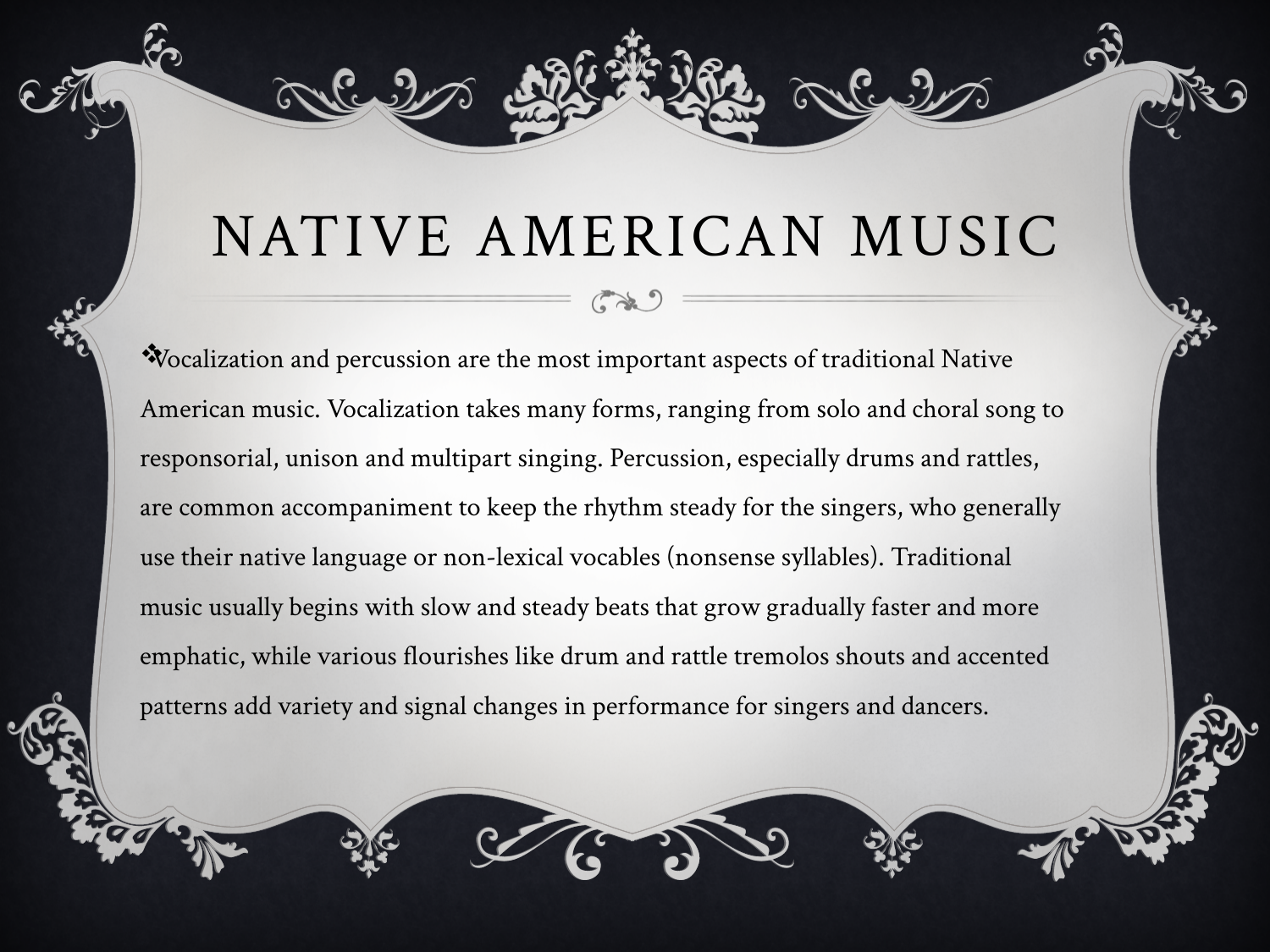

# Native American Music
Vocalization and percussion are the most important aspects of traditional Native American music. Vocalization takes many forms, ranging from solo and choral song to responsorial, unison and multipart singing. Percussion, especially drums and rattles, are common accompaniment to keep the rhythm steady for the singers, who generally use their native language or non-lexical vocables (nonsense syllables). Traditional music usually begins with slow and steady beats that grow gradually faster and more emphatic, while various flourishes like drum and rattle tremolos shouts and accented patterns add variety and signal changes in performance for singers and dancers.